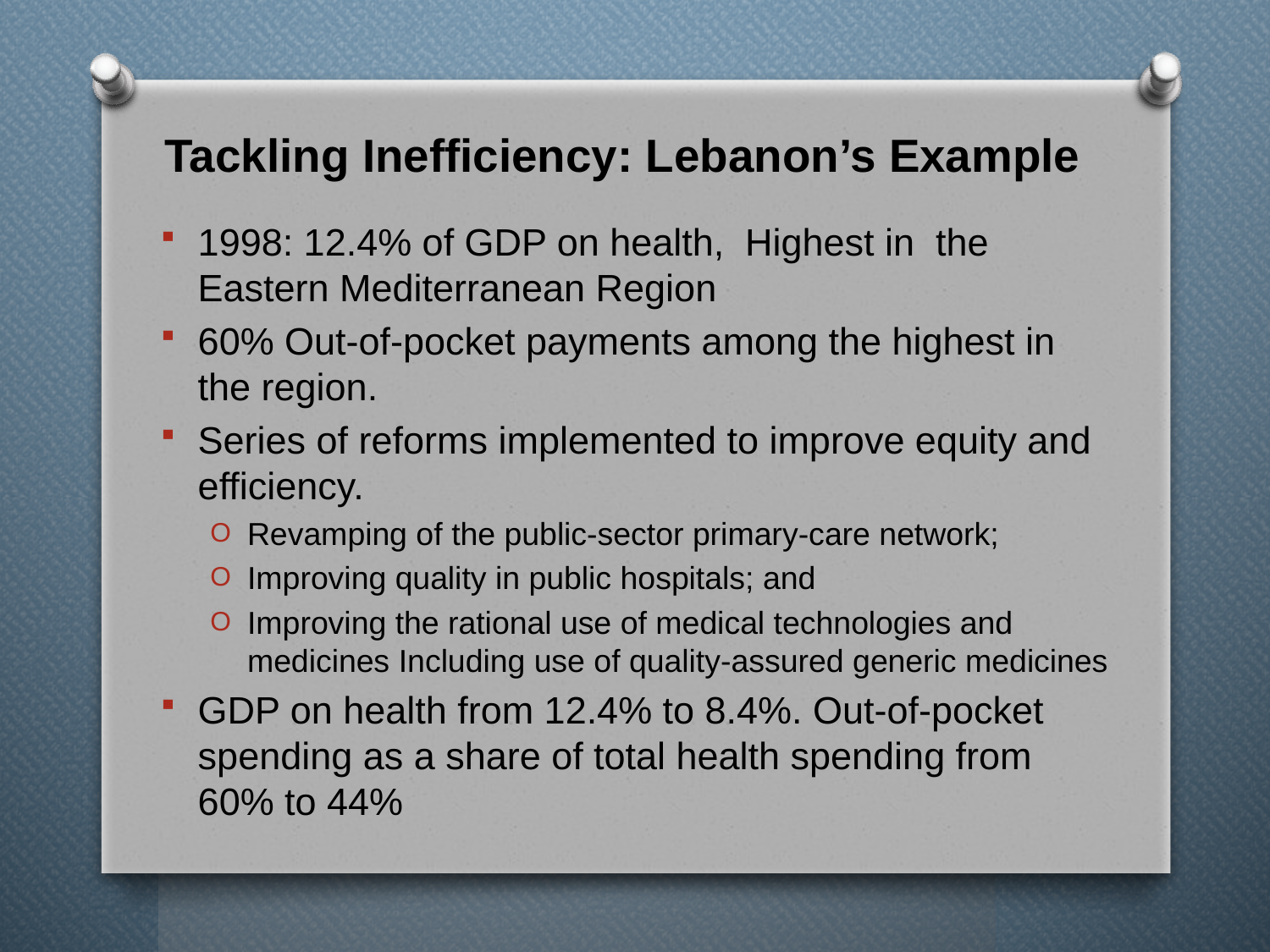

# Tackling Inefficiency: Lebanon’s Example
1998: 12.4% of GDP on health,  Highest in  the Eastern Mediterranean Region
60% Out-of-pocket payments among the highest in the region.
Series of reforms implemented to improve equity and efficiency.
Revamping of the public-sector primary-care network;
Improving quality in public hospitals; and
Improving the rational use of medical technologies and medicines Including use of quality-assured generic medicines
GDP on health from 12.4% to 8.4%. Out-of-pocket spending as a share of total health spending from 60% to 44%